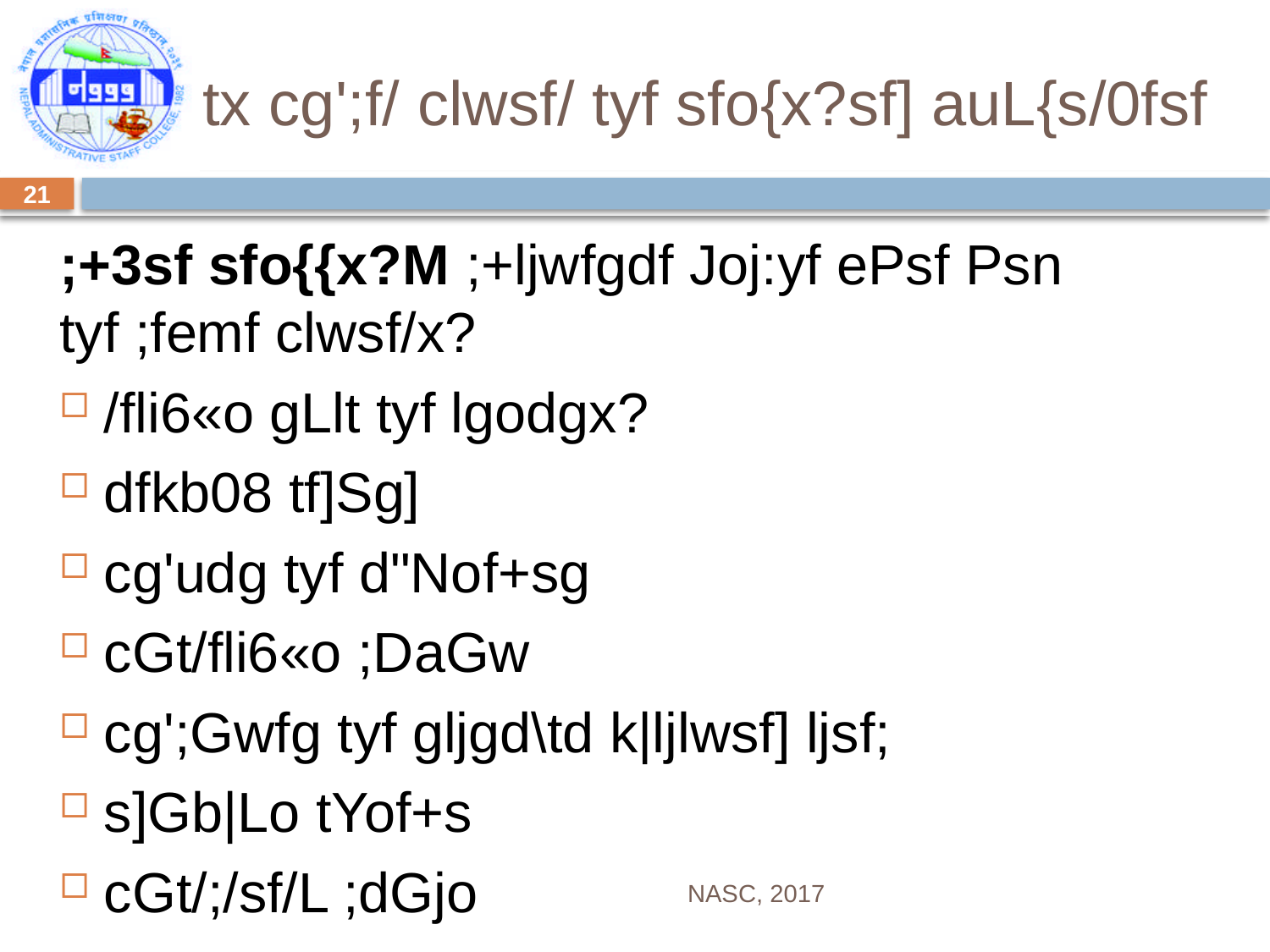

# tx cg';f/ clwsf/ tyf sfo{x?sf] auL{s/0fsf
21
;+3sf sfo{{x?M ;+ljwfgdf Joj:yf ePsf Psn tyf ;femf clwsf/x?
/fli6«o gLlt tyf lgodgx?
dfkb08 tf]Sg]
cg'udg tyf d"Nof+sg
cGt/fli6«o ;DaGw
cg';Gwfg tyf gljgd\td k|ljlwsf] ljsf;
s]Gb|Lo tYof+s
cGt/;/sf/L ;dGjo
NASC, 2017